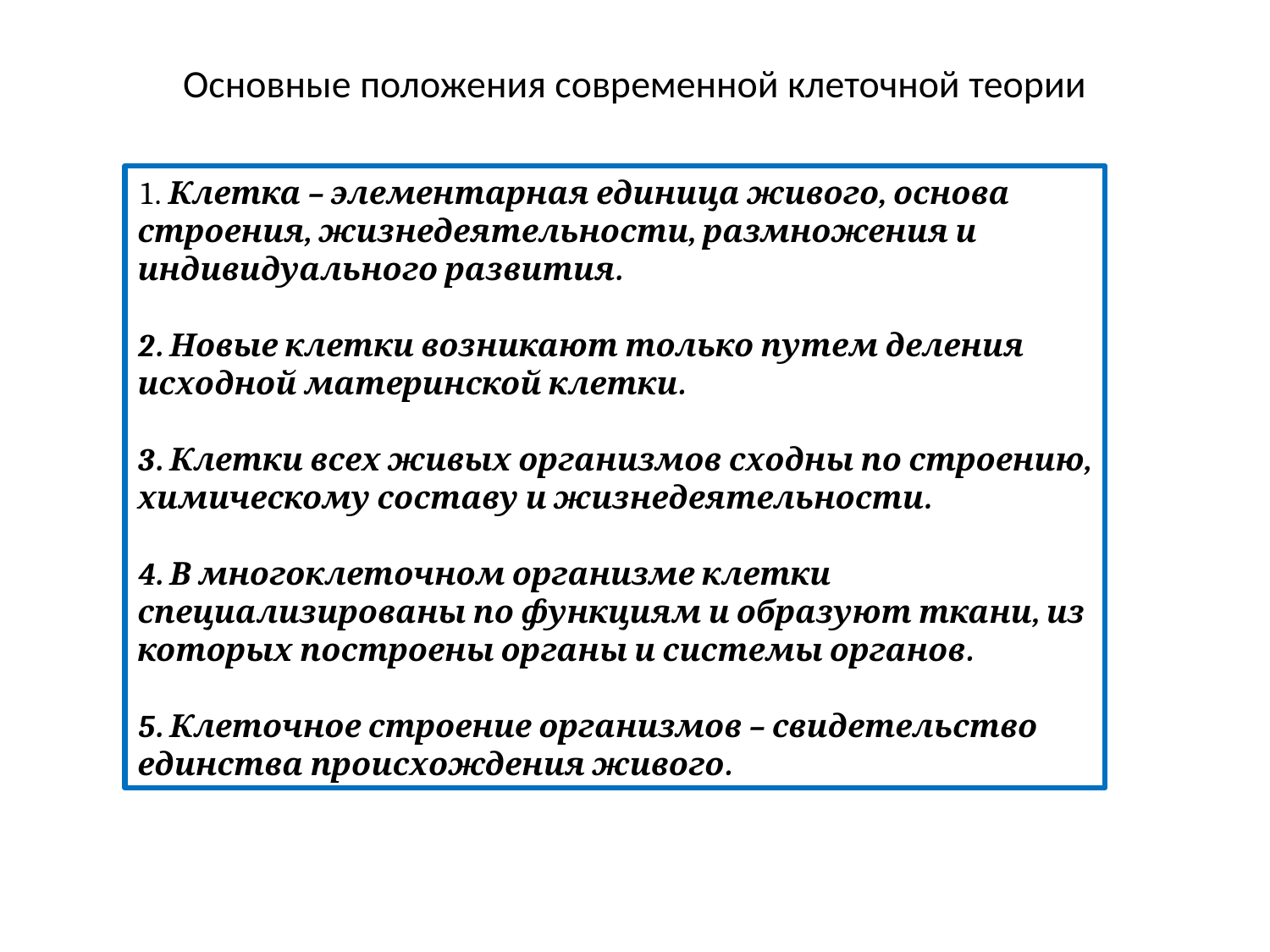

# Основные положения современной клеточной теории
1. Клетка – элементарная единица живого, основа строения, жизнедеятельности, размножения и индивидуального развития.

2. Новые клетки возникают только путем деления исходной материнской клетки.

3. Клетки всех живых организмов сходны по строению, химическому составу и жизнедеятельности.

4. В многоклеточном организме клетки специализированы по функциям и образуют ткани, из которых построены органы и системы органов.

5. Клеточное строение организмов – свидетельство единства происхождения живого.